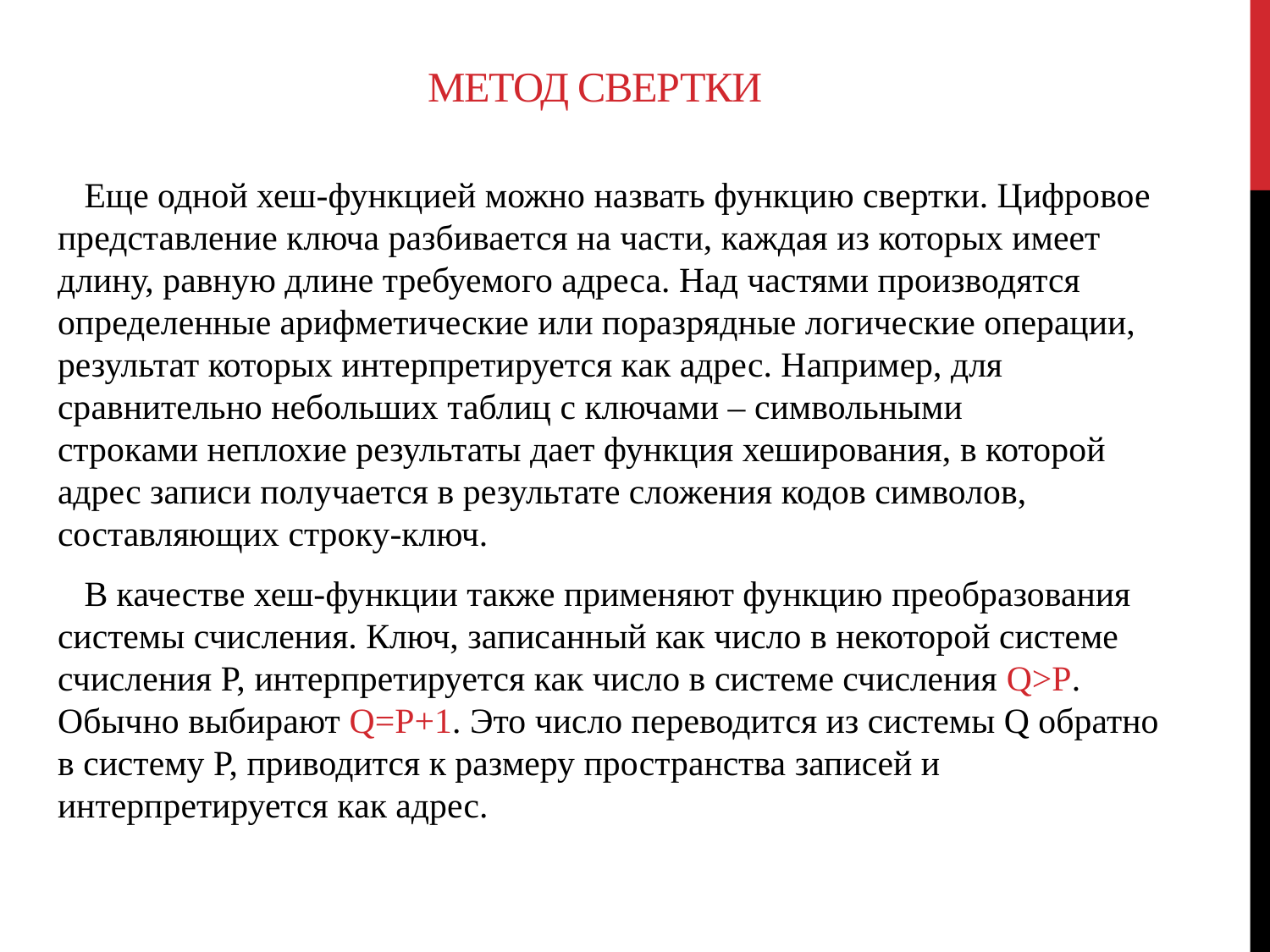

# Метод свертки
   Еще одной хеш-функцией можно назвать функцию свертки. Цифровое представление ключа разбивается на части, каждая из которых имеет длину, равную длине требуемого адреса. Над частями производятся определенные арифметические или поразрядные логические операции, результат которых интерпретируется как адрес. Например, для сравнительно небольших таблиц с ключами – символьными строками неплохие результаты дает функция хеширования, в которой адрес записи получается в результате сложения кодов символов, составляющих строку-ключ.
   В качестве хеш-функции также применяют функцию преобразования системы счисления. Ключ, записанный как число в некоторой системе счисления P, интерпретируется как число в системе счисления Q>P. Обычно выбирают Q=P+1. Это число переводится из системы Q обратно в систему P, приводится к размеру пространства записей и интерпретируется как адрес.